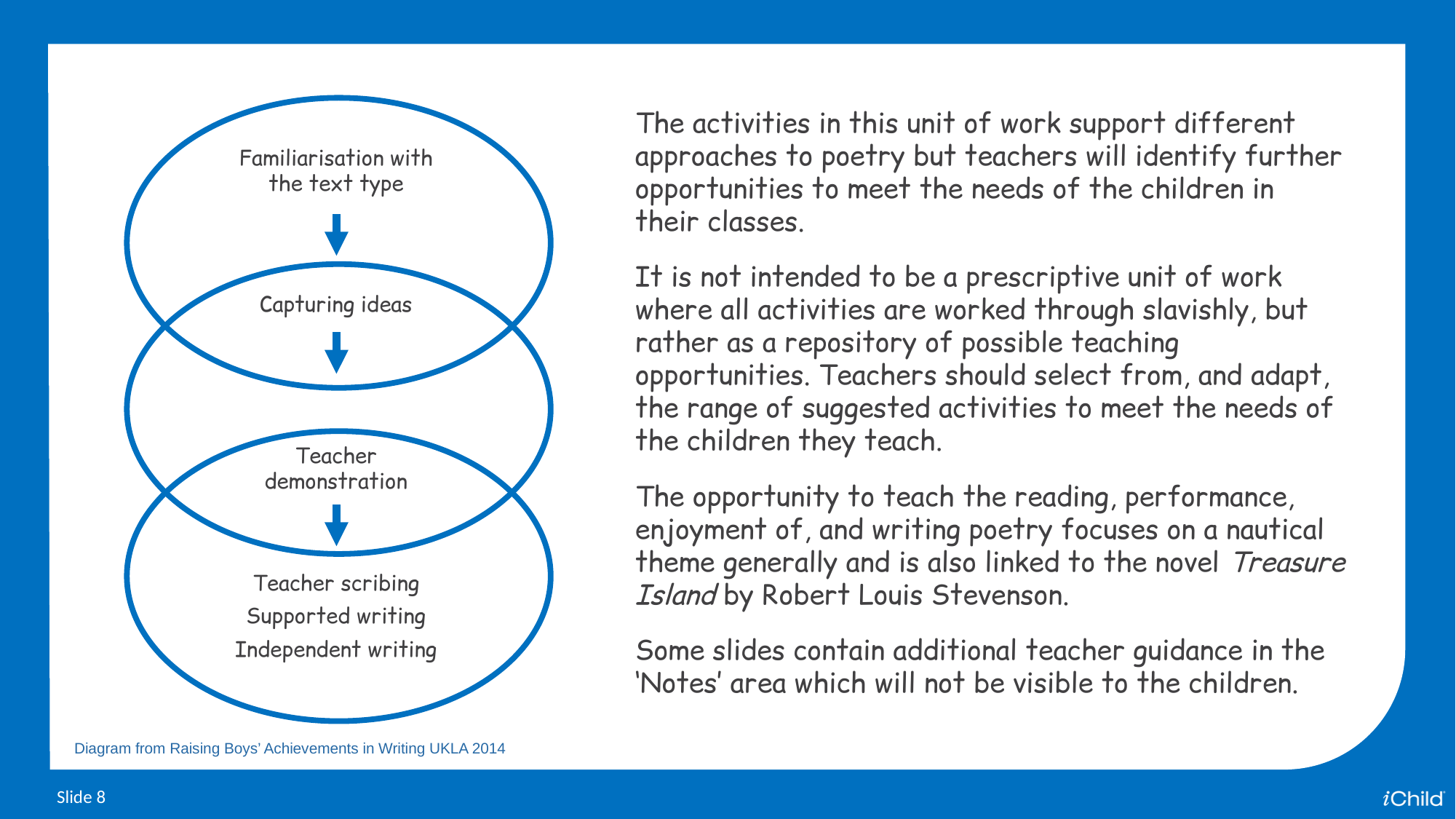

Familiarisation with
the text type

Capturing ideas

Teacher
demonstration
Teacher scribing
Supported writing
Independent writing
The activities in this unit of work support different approaches to poetry but teachers will identify further opportunities to meet the needs of the children in their classes.
It is not intended to be a prescriptive unit of work where all activities are worked through slavishly, but rather as a repository of possible teaching opportunities. Teachers should select from, and adapt, the range of suggested activities to meet the needs of the children they teach.
The opportunity to teach the reading, performance, enjoyment of, and writing poetry focuses on a nautical theme generally and is also linked to the novel Treasure Island by Robert Louis Stevenson.
Some slides contain additional teacher guidance in the ‘Notes’ area which will not be visible to the children.
Diagram from Raising Boys’ Achievements in Writing UKLA 2014
Slide 8